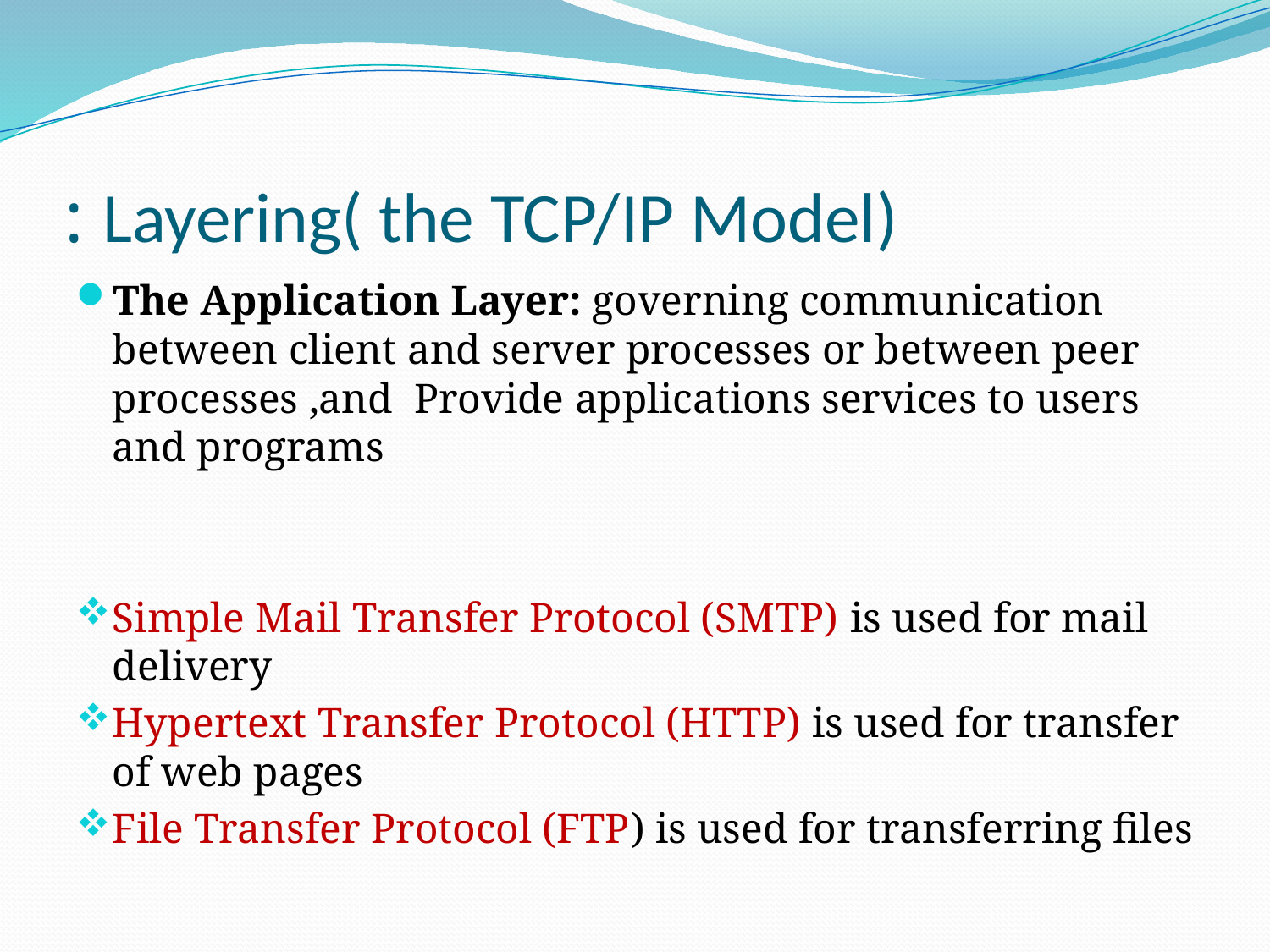

# Layering( the TCP/IP Model) :
The Application Layer: governing communication between client and server processes or between peer processes ,and  Provide applications services to users and programs

Simple Mail Transfer Protocol (SMTP) is used for mail delivery
Hypertext Transfer Protocol (HTTP) is used for transfer of web pages
File Transfer Protocol (FTP) is used for transferring files